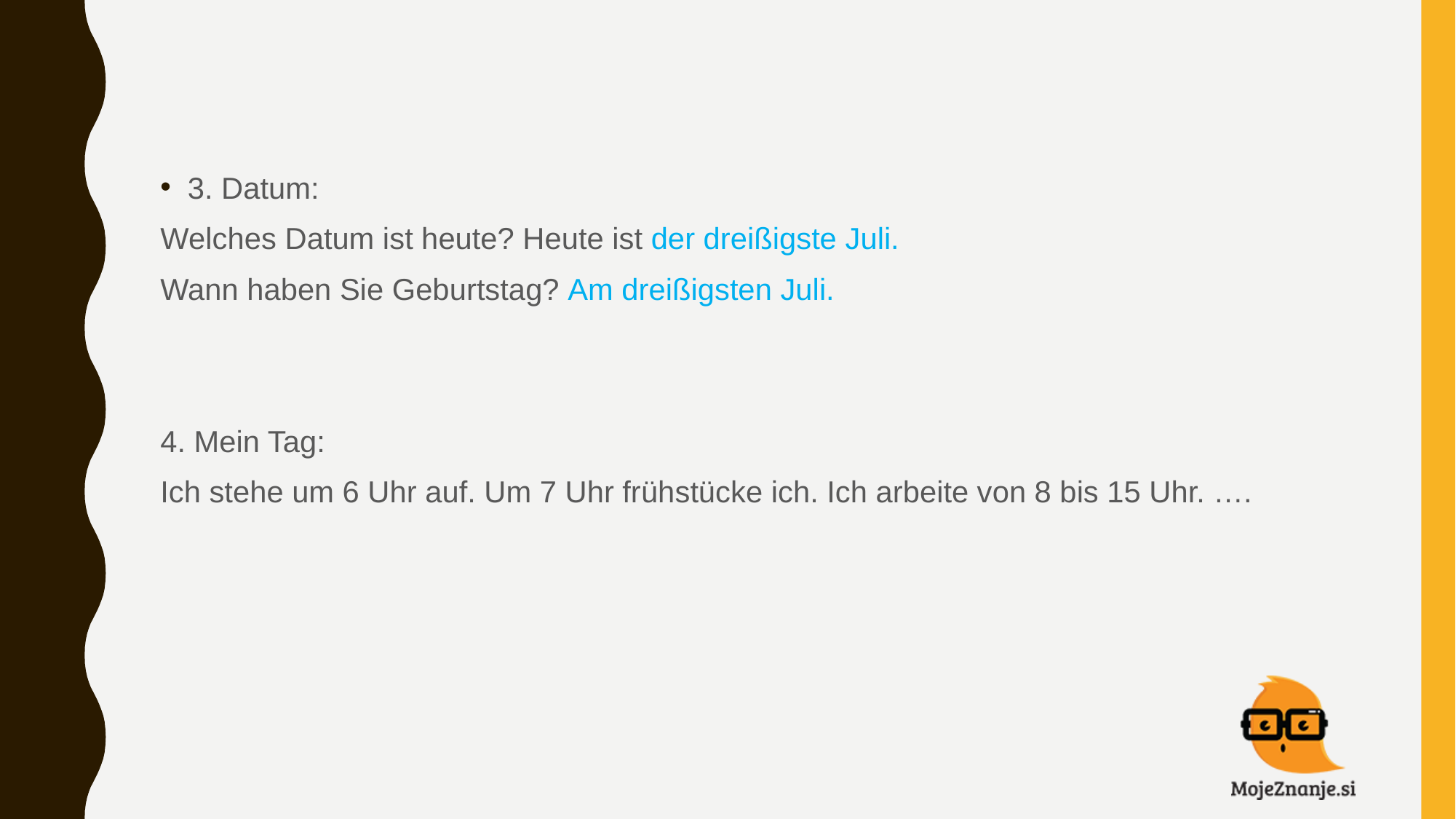

3. Datum:
Welches Datum ist heute? Heute ist der dreißigste Juli.
Wann haben Sie Geburtstag? Am dreißigsten Juli.

4. Mein Tag:
Ich stehe um 6 Uhr auf. Um 7 Uhr frühstücke ich. Ich arbeite von 8 bis 15 Uhr. ….